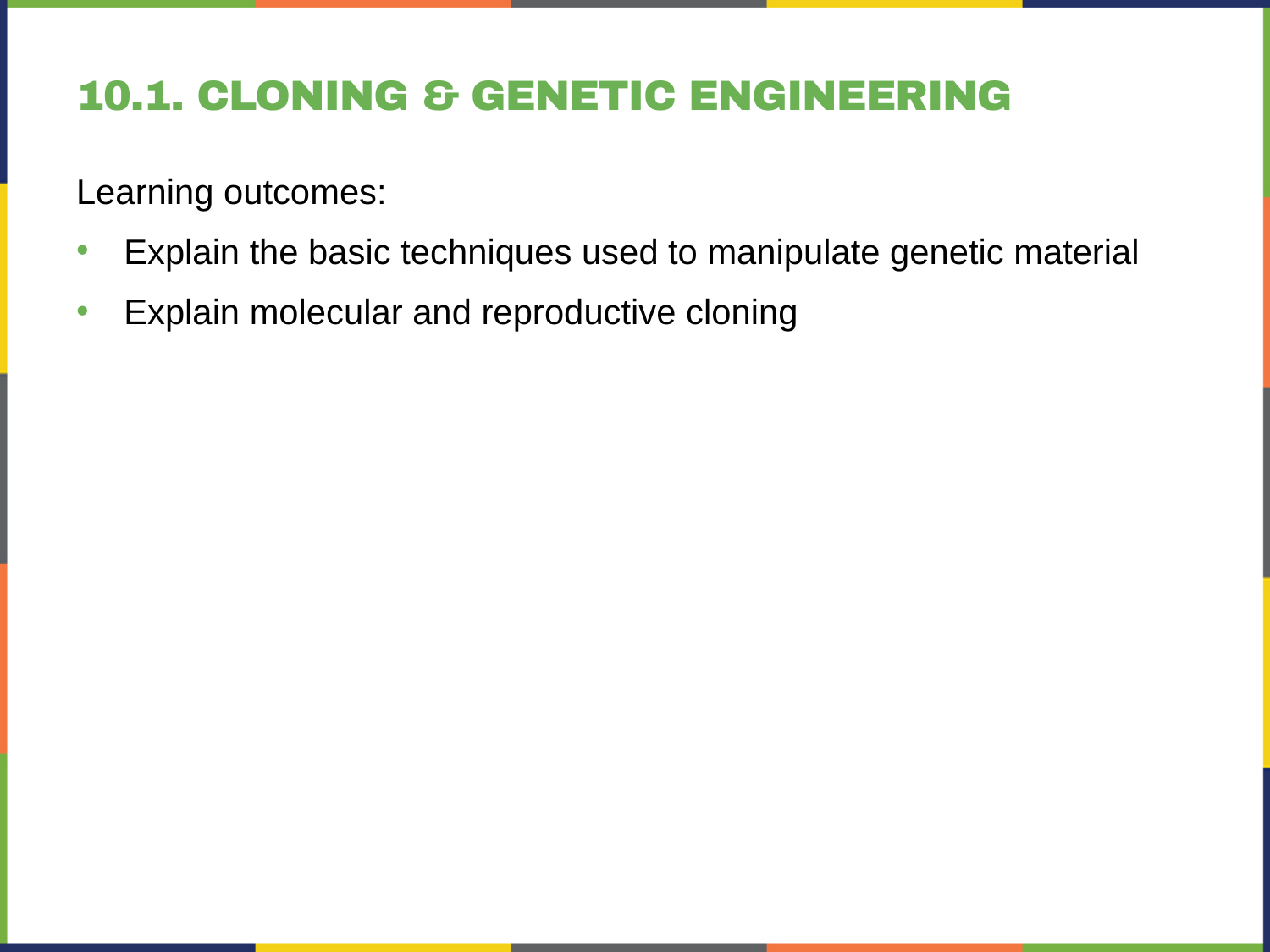

# 10.1. cloning & genetic engineering
Learning outcomes:
Explain the basic techniques used to manipulate genetic material
Explain molecular and reproductive cloning